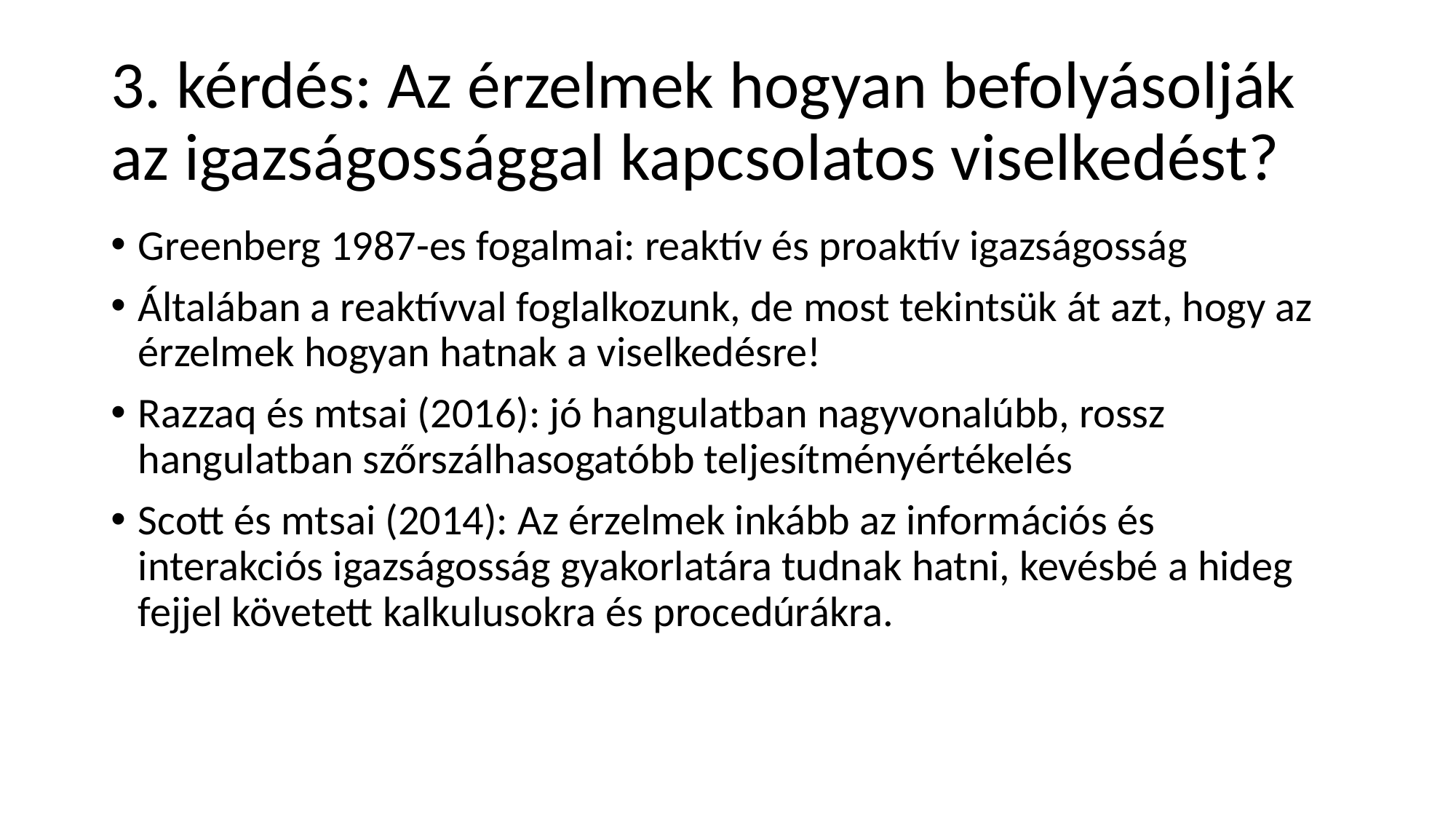

# 3. kérdés: Az érzelmek hogyan befolyásolják az igazságossággal kapcsolatos viselkedést?
Greenberg 1987-es fogalmai: reaktív és proaktív igazságosság
Általában a reaktívval foglalkozunk, de most tekintsük át azt, hogy az érzelmek hogyan hatnak a viselkedésre!
Razzaq és mtsai (2016): jó hangulatban nagyvonalúbb, rossz hangulatban szőrszálhasogatóbb teljesítményértékelés
Scott és mtsai (2014): Az érzelmek inkább az információs és interakciós igazságosság gyakorlatára tudnak hatni, kevésbé a hideg fejjel követett kalkulusokra és procedúrákra.